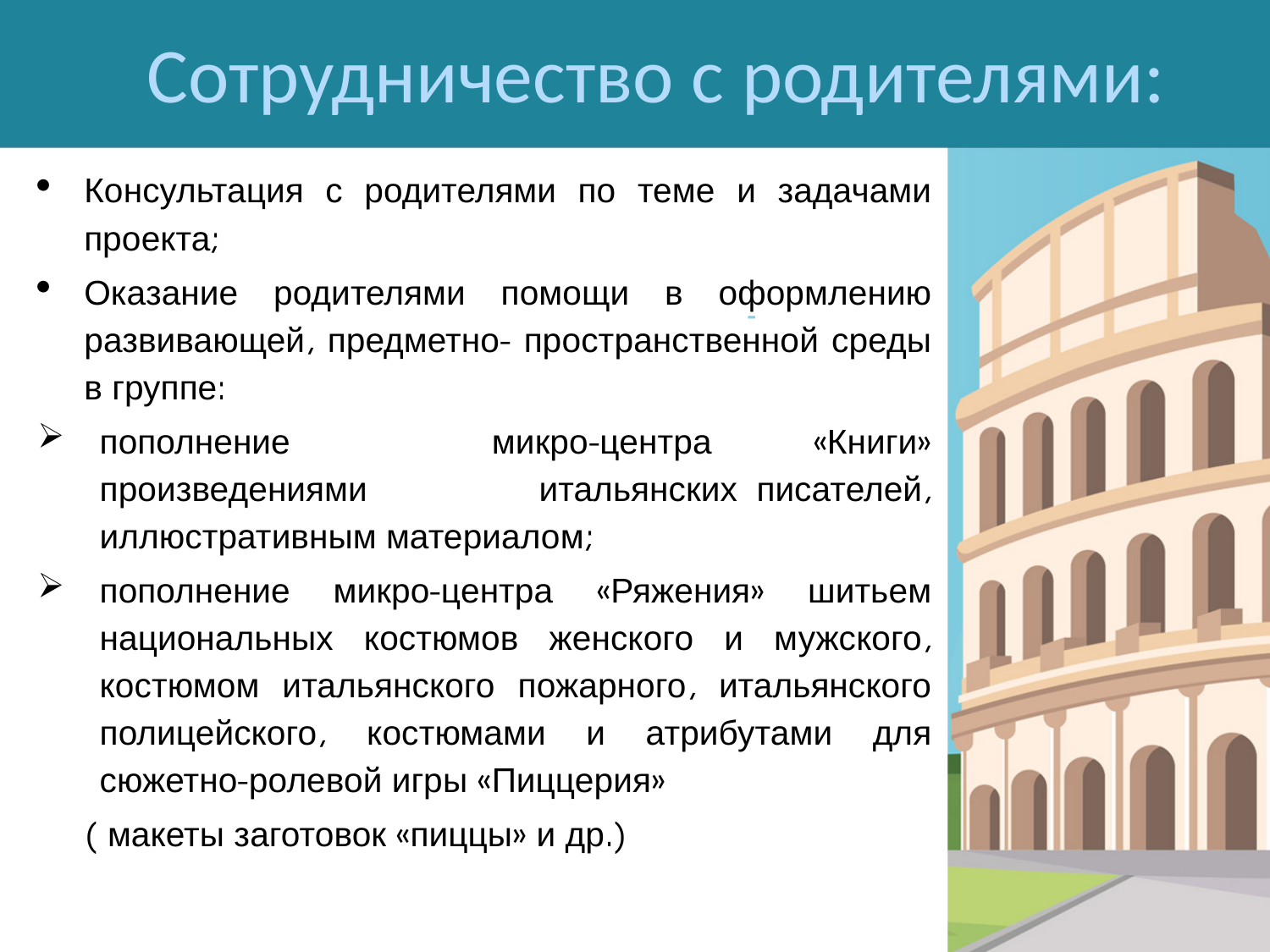

# Сотрудничество с родителями:
Консультация с родителями по теме и задачами проекта;
Оказание родителями помощи в оформлению развивающей, предметно- пространственной среды в группе:
пополнение  микро-центра «Книги» произведениями         итальянских писателей, иллюстративным материалом;
пополнение микро-центра «Ряжения» шитьем национальных костюмов женского и мужского, костюмом итальянского пожарного, итальянского полицейского, костюмами и атрибутами для сюжетно-ролевой игры «Пиццерия»
     ( макеты заготовок «пиццы» и др.)